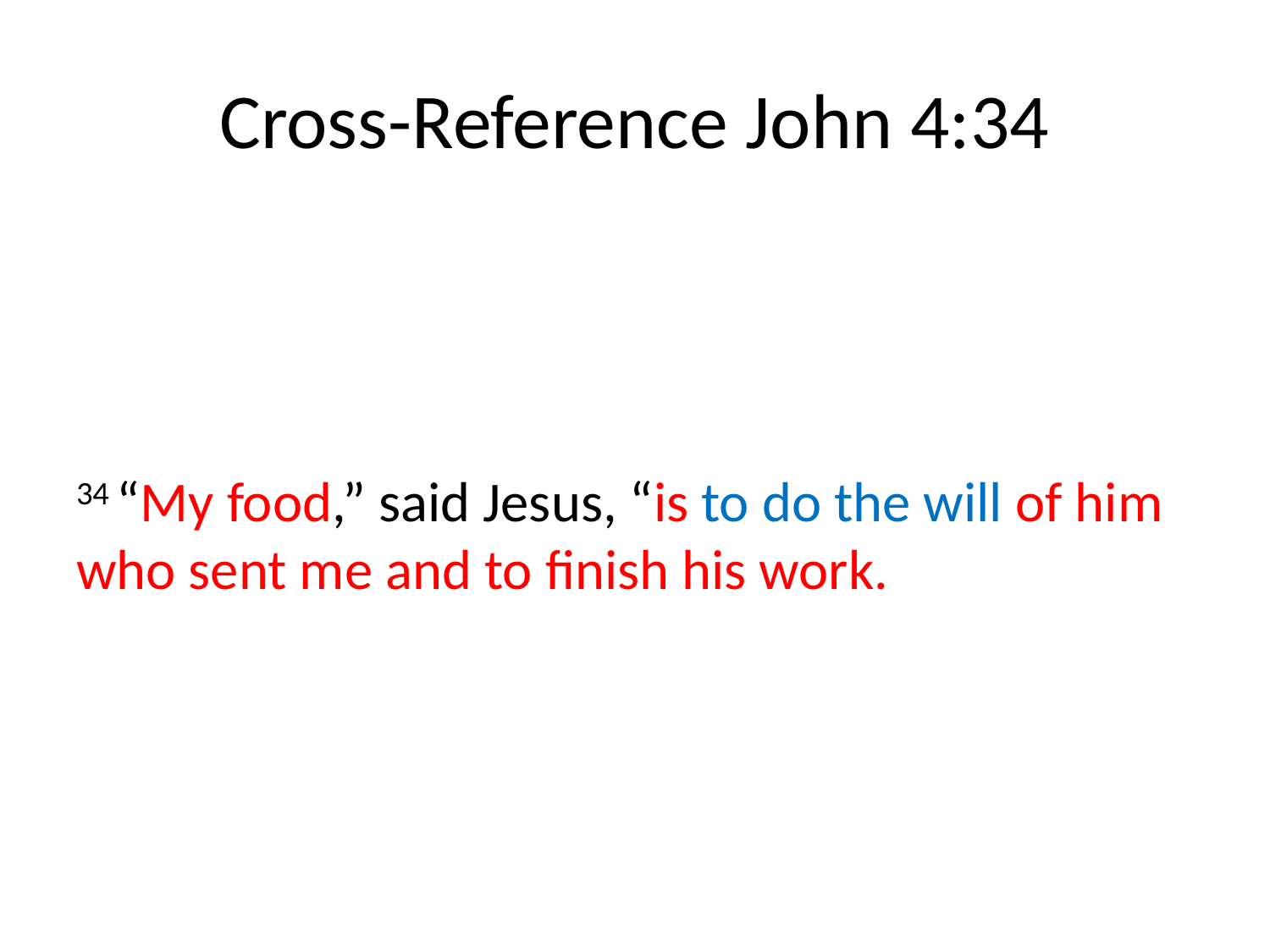

# Cross-Reference John 4:34

34 “My food,” said Jesus, “is to do the will of him who sent me and to finish his work.